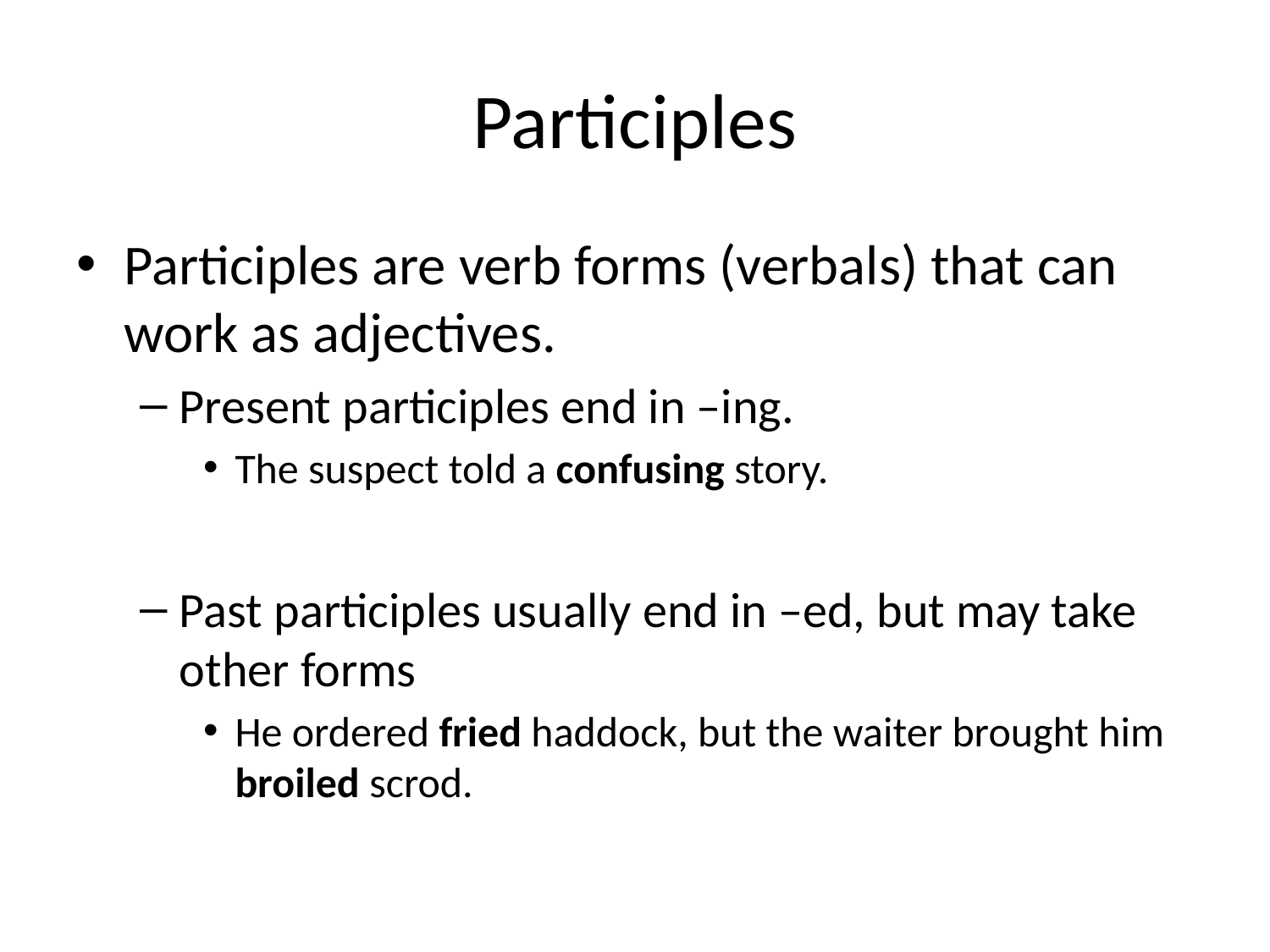

# Participles
Participles are verb forms (verbals) that can work as adjectives.
Present participles end in –ing.
The suspect told a confusing story.

Past participles usually end in –ed, but may take other forms
He ordered fried haddock, but the waiter brought him broiled scrod.